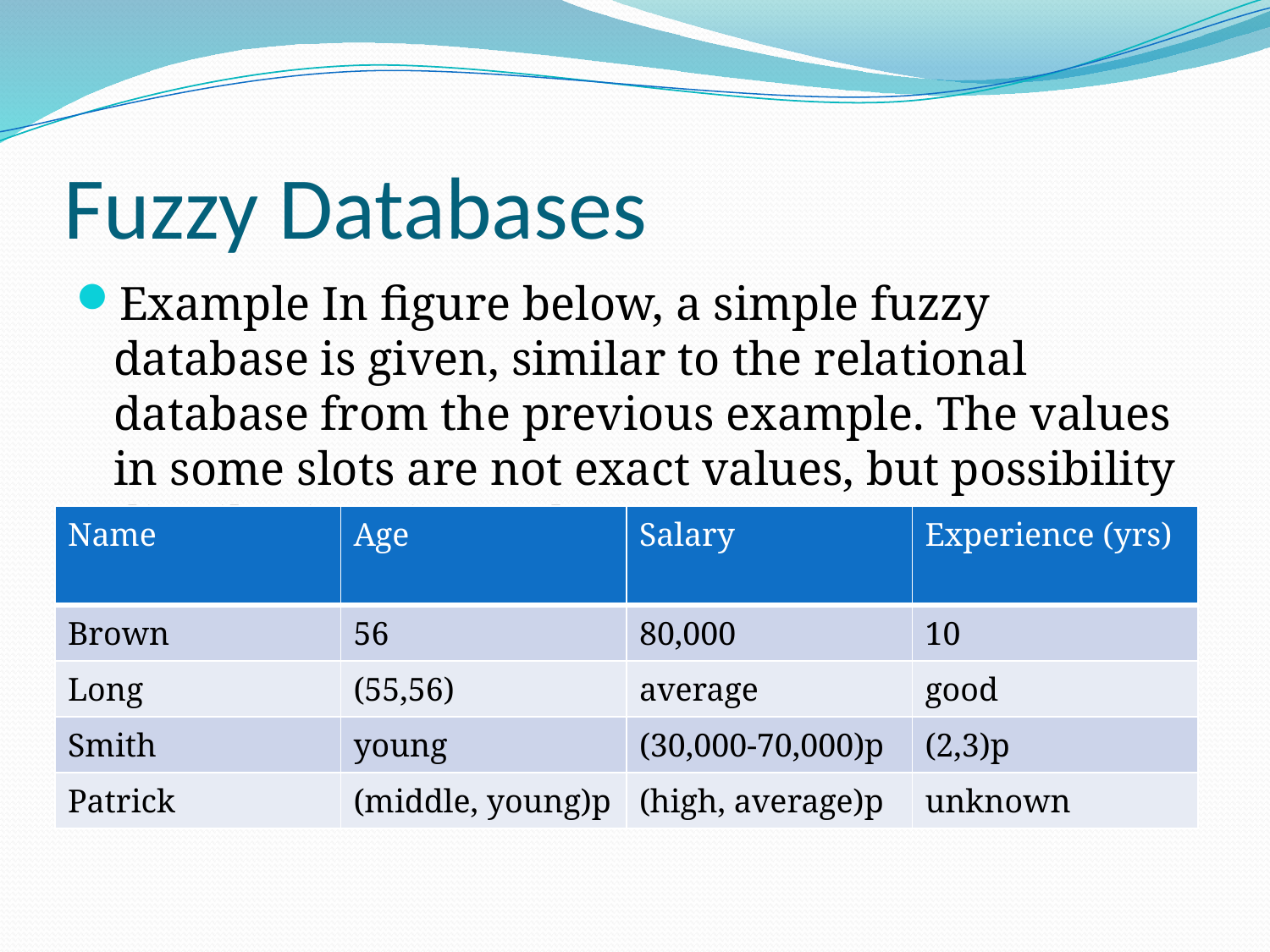

# Fuzzy Databases
Example In figure below, a simple fuzzy database is given, similar to the relational database from the previous example. The values in some slots are not exact values, but possibility distributions instead.
| Name | Age | Salary | Experience (yrs) |
| --- | --- | --- | --- |
| Brown | 56 | 80,000 | 10 |
| Long | (55,56) | average | good |
| Smith | young | (30,000-70,000)p | (2,3)p |
| Patrick | (middle, young)p | (high, average)p | unknown |